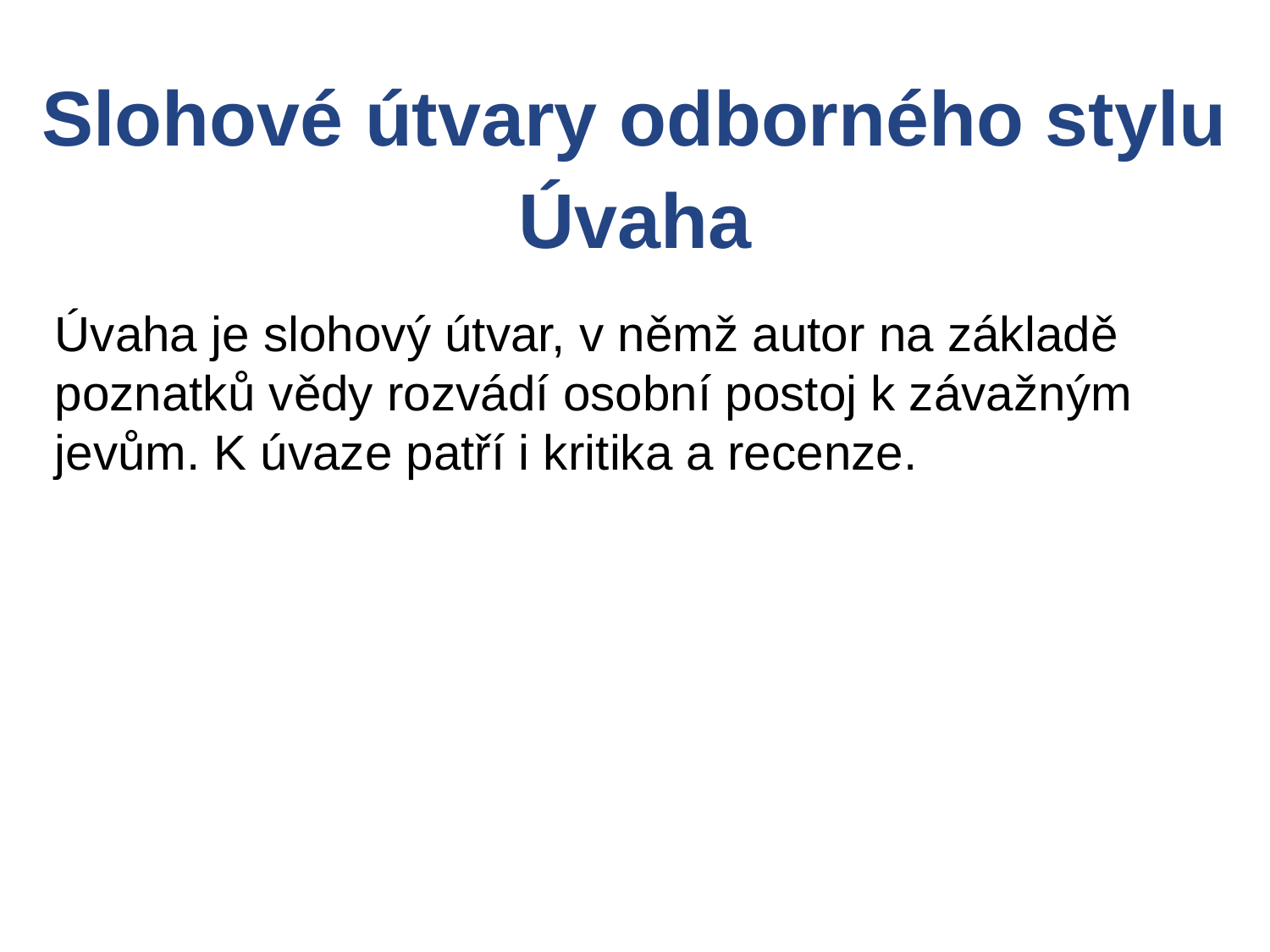

Slohové útvary odborného stylu
Úvaha
Úvaha je slohový útvar, v němž autor na základě poznatků vědy rozvádí osobní postoj k závažným jevům. K úvaze patří i kritika a recenze.